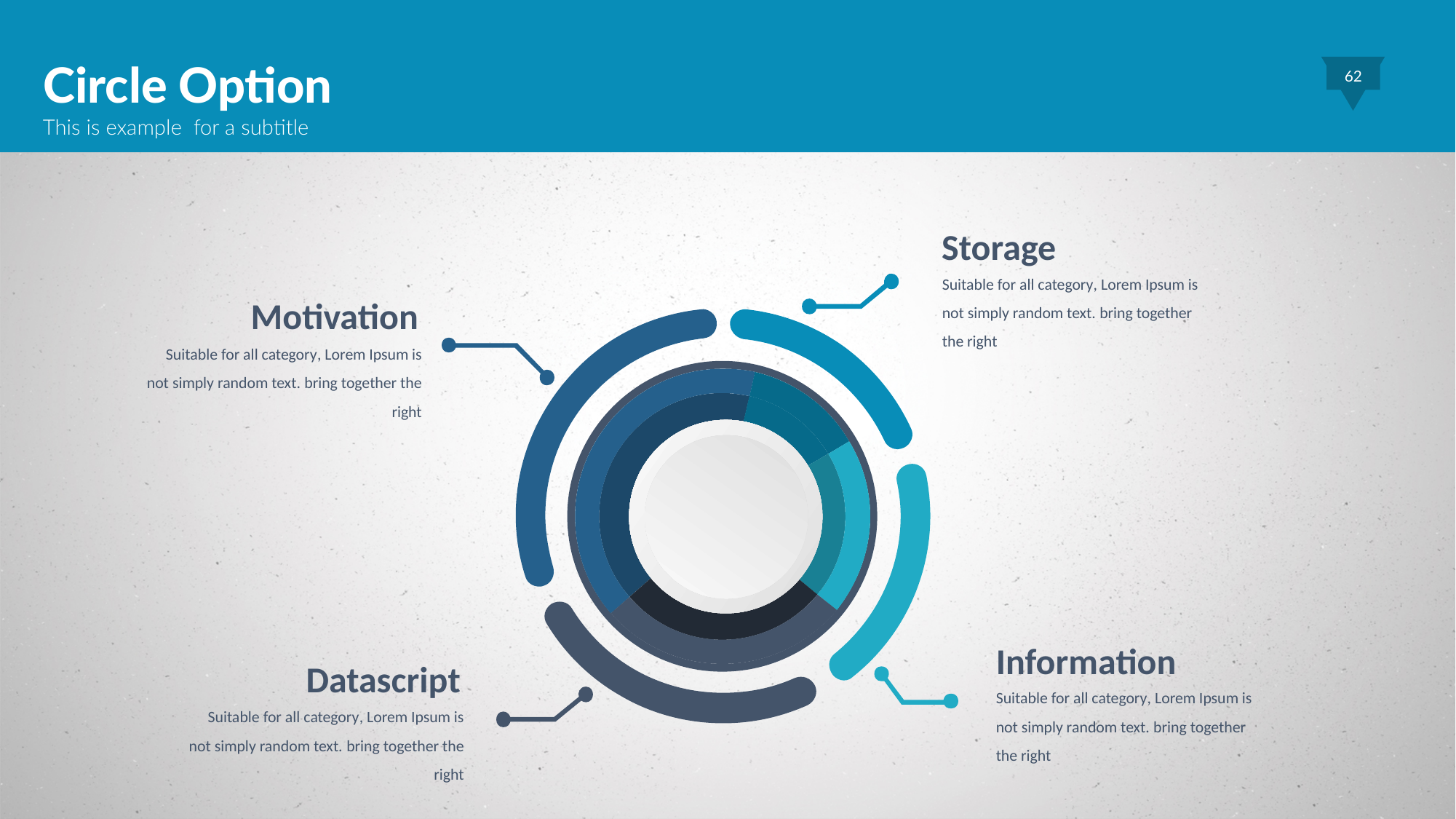

Circle Option
This is example  for a subtitle

62
Storage
Suitable for all category, Lorem Ipsum is not simply random text. bring together the right

Motivation
Suitable for all category, Lorem Ipsum is not simply random text. bring together the right

Information
Datascript
Suitable for all category, Lorem Ipsum is not simply random text. bring together the right
Suitable for all category, Lorem Ipsum is not simply random text. bring together the right